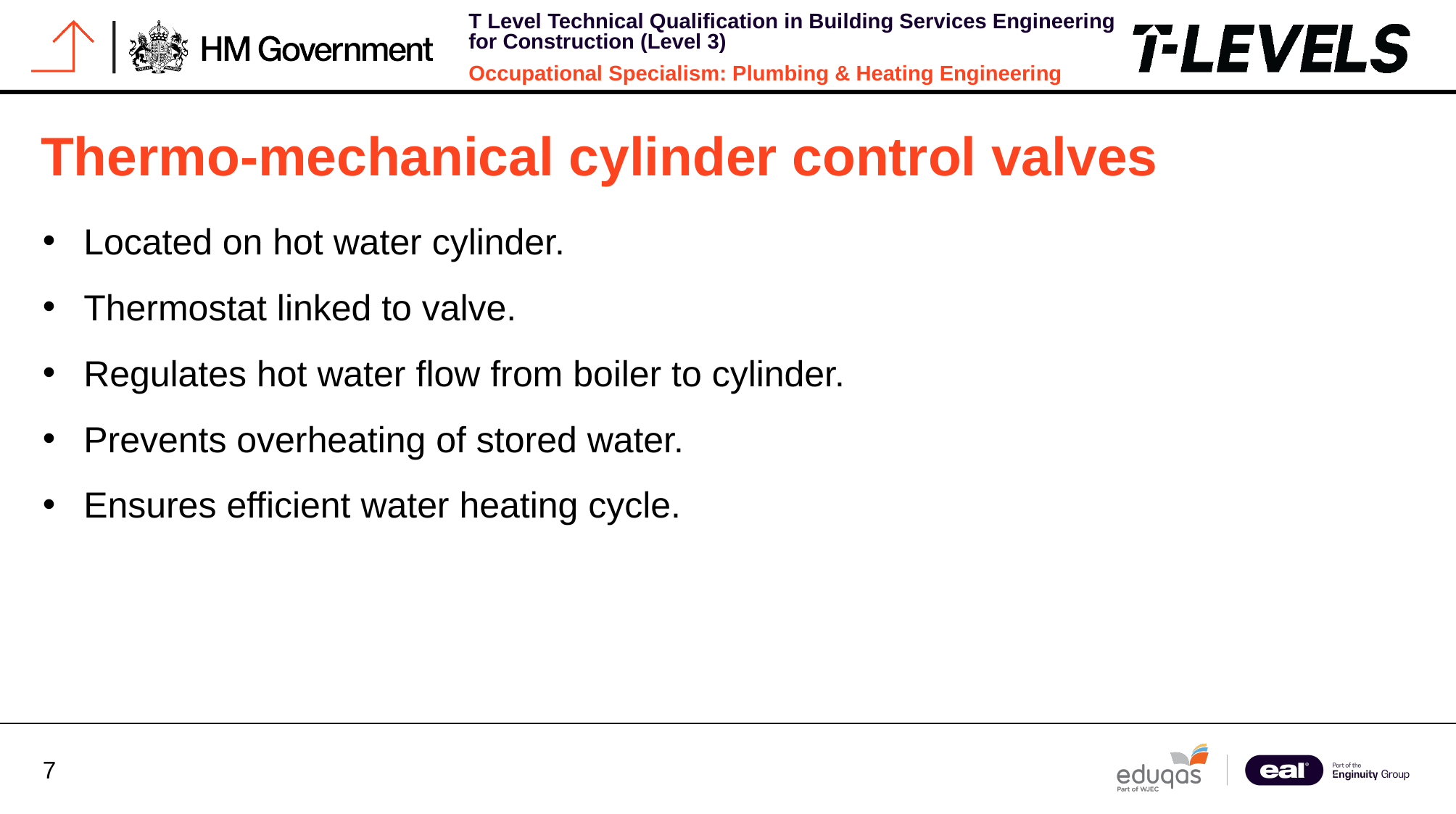

# Thermo-mechanical cylinder control valves
Located on hot water cylinder.
Thermostat linked to valve.
Regulates hot water flow from boiler to cylinder.
Prevents overheating of stored water.
Ensures efficient water heating cycle.